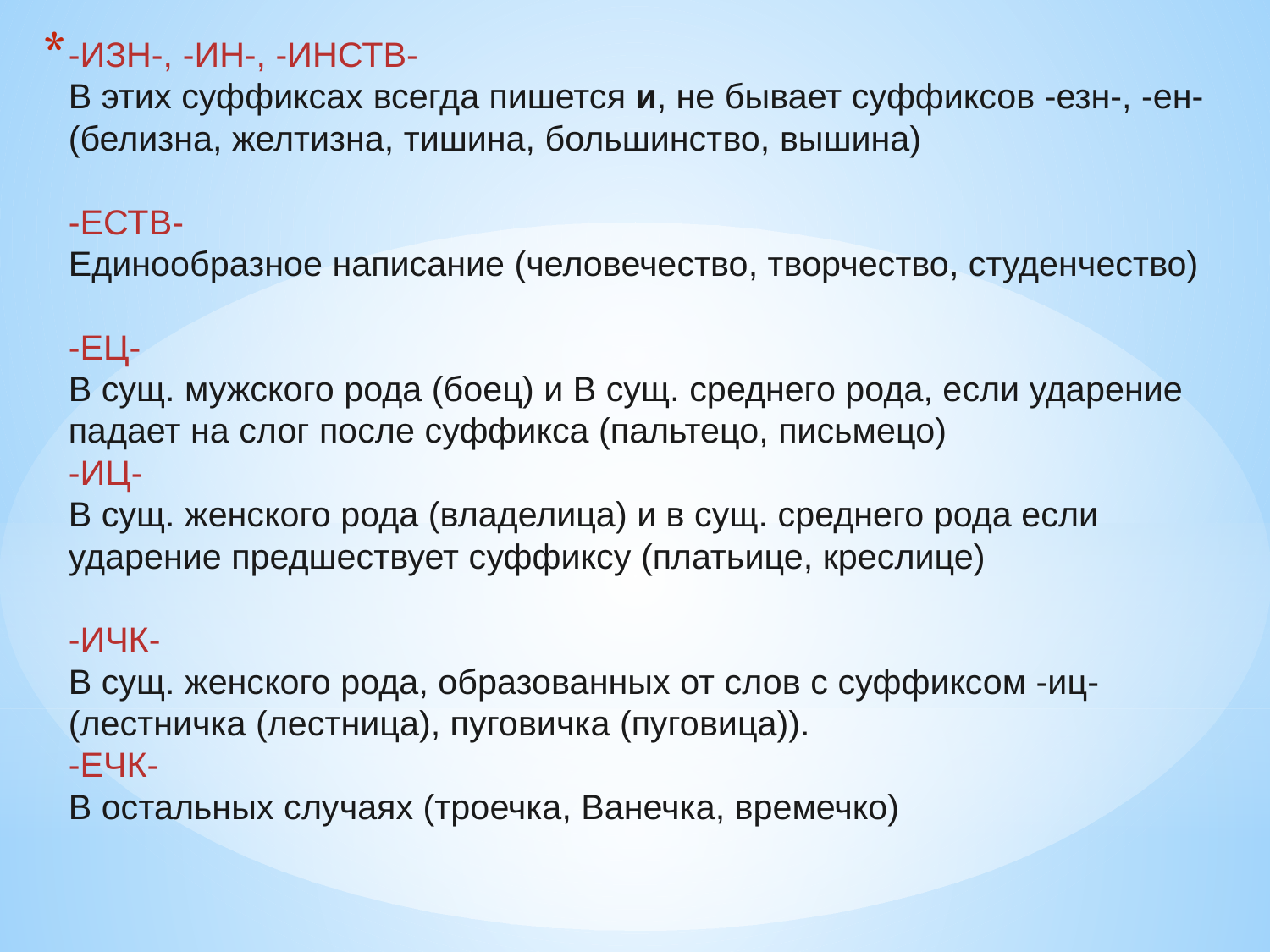

-ИЗН-, -ИН-, -ИНСТВ- 
В этих суффиксах всегда пишется и, не бывает суффиксов -езн-, -ен- (белизна, желтизна, тишина, большинство, вышина)
-ЕСТВ- 
Единообразное написание (человечество, творчество, студенчество) 
-ЕЦ- 
В сущ. мужского рода (боец) и В сущ. среднего рода, если ударение падает на слог после суффикса (пальтецо, письмецо) 
-ИЦ- 
В сущ. женского рода (владелица) и в сущ. среднего рода если ударение предшествует суффиксу (платьице, креслице) 
-ИЧК- 
В сущ. женского рода, образованных от слов с суффиксом -иц- (лестничка (лестница), пуговичка (пуговица)). 
-ЕЧК- 
В остальных случаях (троечка, Ванечка, времечко)
#